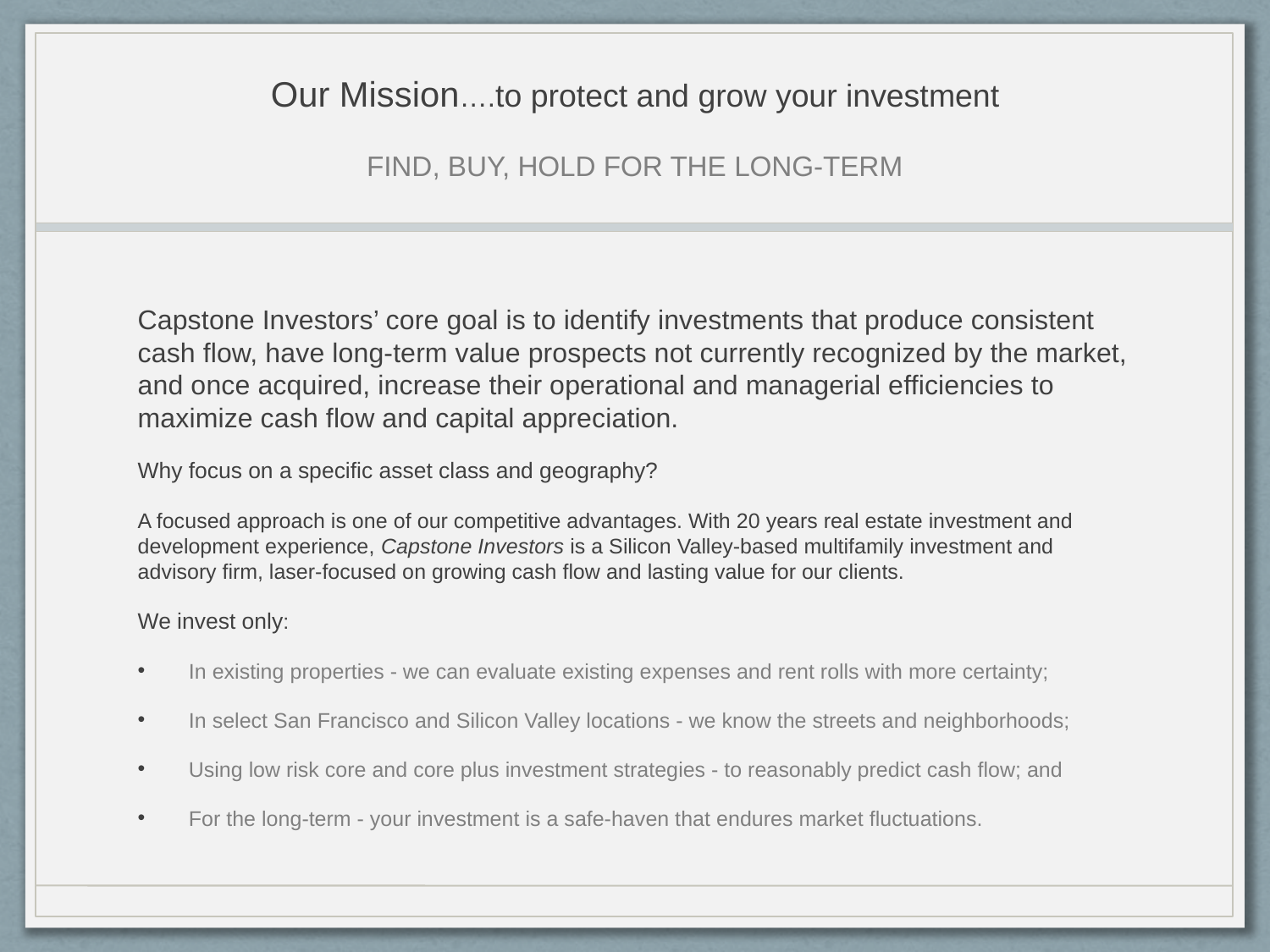

# Our Mission….to protect and grow your investment FIND, BUY, HOLD FOR THE LONG-TERM
Capstone Investors’ core goal is to identify investments that produce consistent cash flow, have long-term value prospects not currently recognized by the market, and once acquired, increase their operational and managerial efficiencies to maximize cash flow and capital appreciation.
Why focus on a specific asset class and geography?
A focused approach is one of our competitive advantages. With 20 years real estate investment and development experience, Capstone Investors is a Silicon Valley-based multifamily investment and advisory firm, laser-focused on growing cash flow and lasting value for our clients.
We invest only:
In existing properties - we can evaluate existing expenses and rent rolls with more certainty;
In select San Francisco and Silicon Valley locations - we know the streets and neighborhoods;
Using low risk core and core plus investment strategies - to reasonably predict cash flow; and
For the long-term - your investment is a safe-haven that endures market fluctuations.